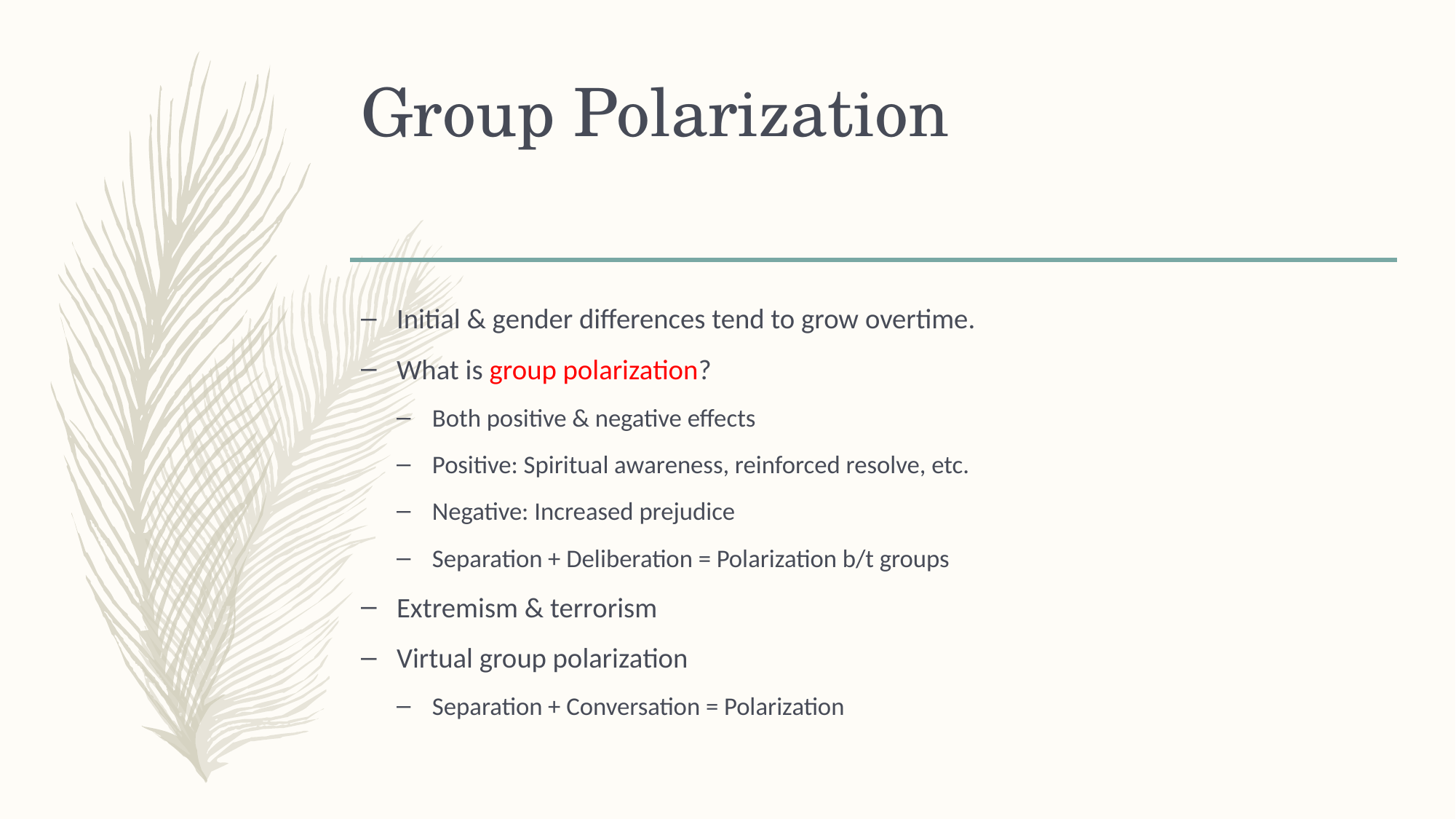

# Group Polarization
Initial & gender differences tend to grow overtime.
What is group polarization?
Both positive & negative effects
Positive: Spiritual awareness, reinforced resolve, etc.
Negative: Increased prejudice
Separation + Deliberation = Polarization b/t groups
Extremism & terrorism
Virtual group polarization
Separation + Conversation = Polarization